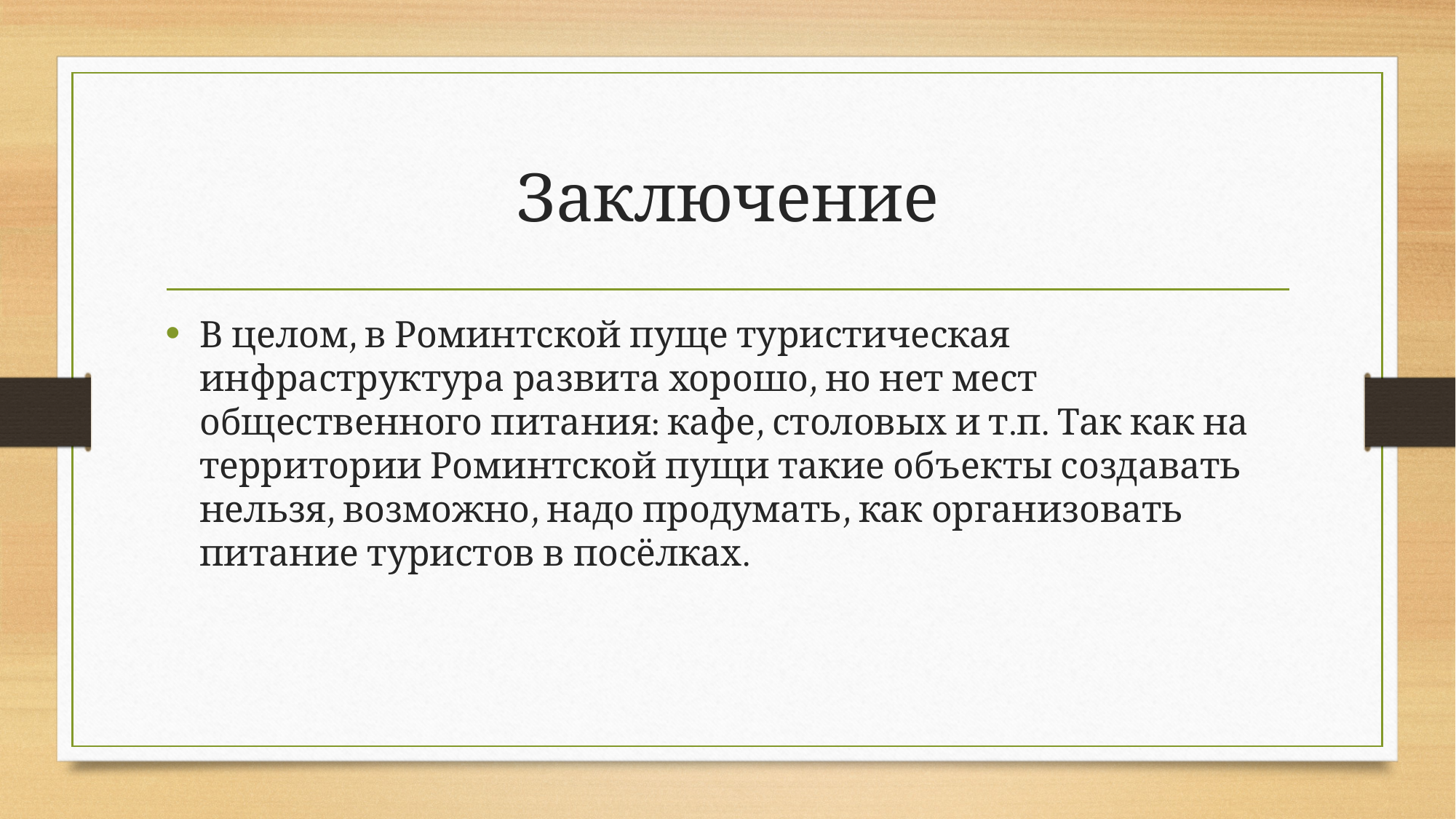

# Заключение
В целом, в Роминтской пуще туристическая инфраструктура развита хорошо, но нет мест общественного питания: кафе, столовых и т.п. Так как на территории Роминтской пущи такие объекты создавать нельзя, возможно, надо продумать, как организовать питание туристов в посёлках.